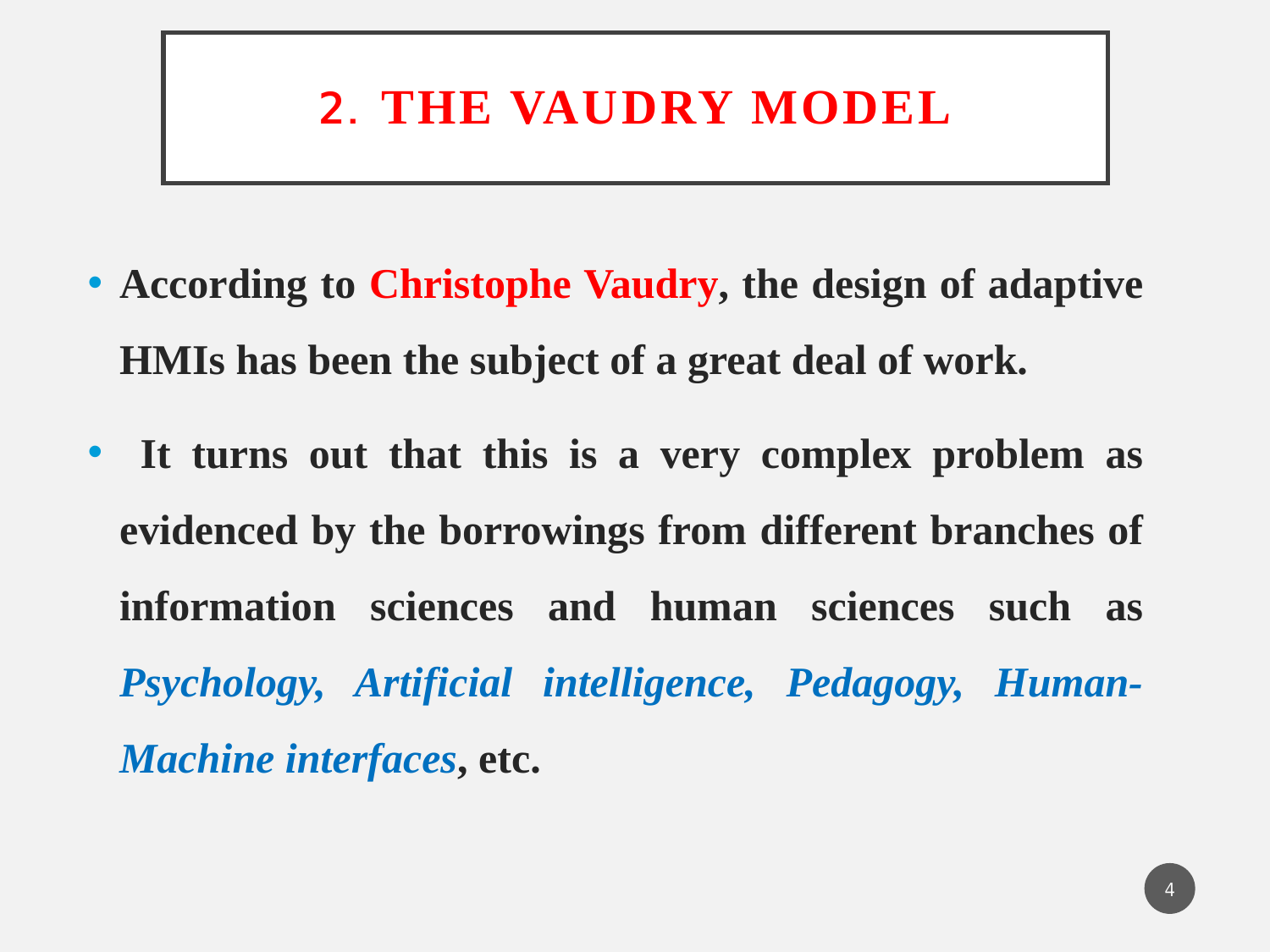

# 2. The Vaudry Model

According to Christophe Vaudry, the design of adaptive HMIs has been the subject of a great deal of work.
 It turns out that this is a very complex problem as evidenced by the borrowings from different branches of information sciences and human sciences such as Psychology, Artificial intelligence, Pedagogy, Human-Machine interfaces, etc.
4